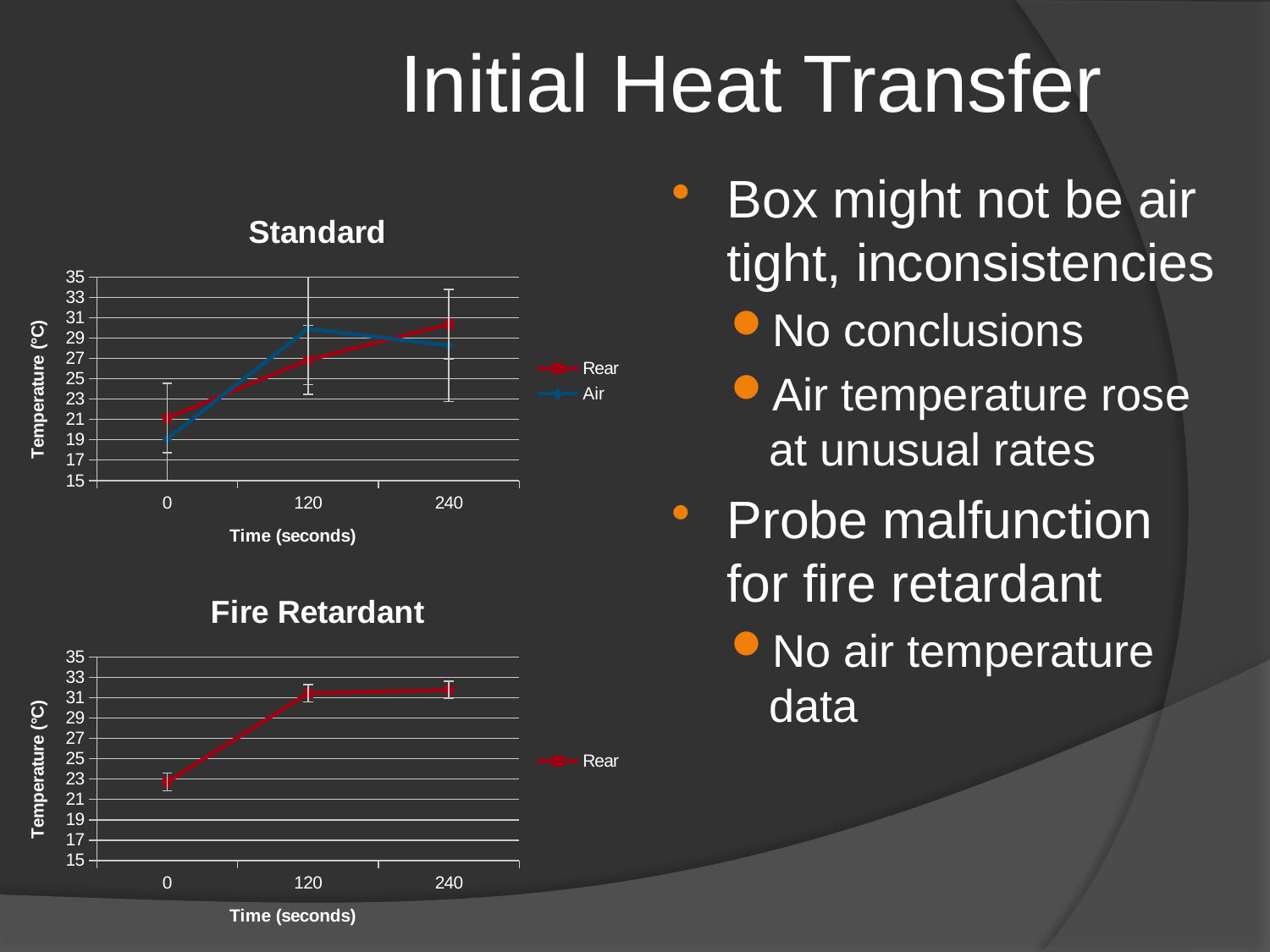

# Initial Heat Transfer
Box might not be air tight, inconsistencies
No conclusions
Air temperature rose at unusual rates
Probe malfunction for fire retardant
No air temperature data

### Chart: Standard

| Category | Rear | Air |
|---|---|---|
| 0 | 21.124675609275005 | 19.09377178835 |
| 120 | 26.847855818950002 | 29.912816769625 |
| 240 | 30.365928359574998 | 28.264200391524998 |

### Chart: Fire Retardant

| Category | Rear |
|---|---|
| 0 | 22.72515348032499 |
| 120 | 31.433755715775 |
| 240 | 31.764881276049994 |